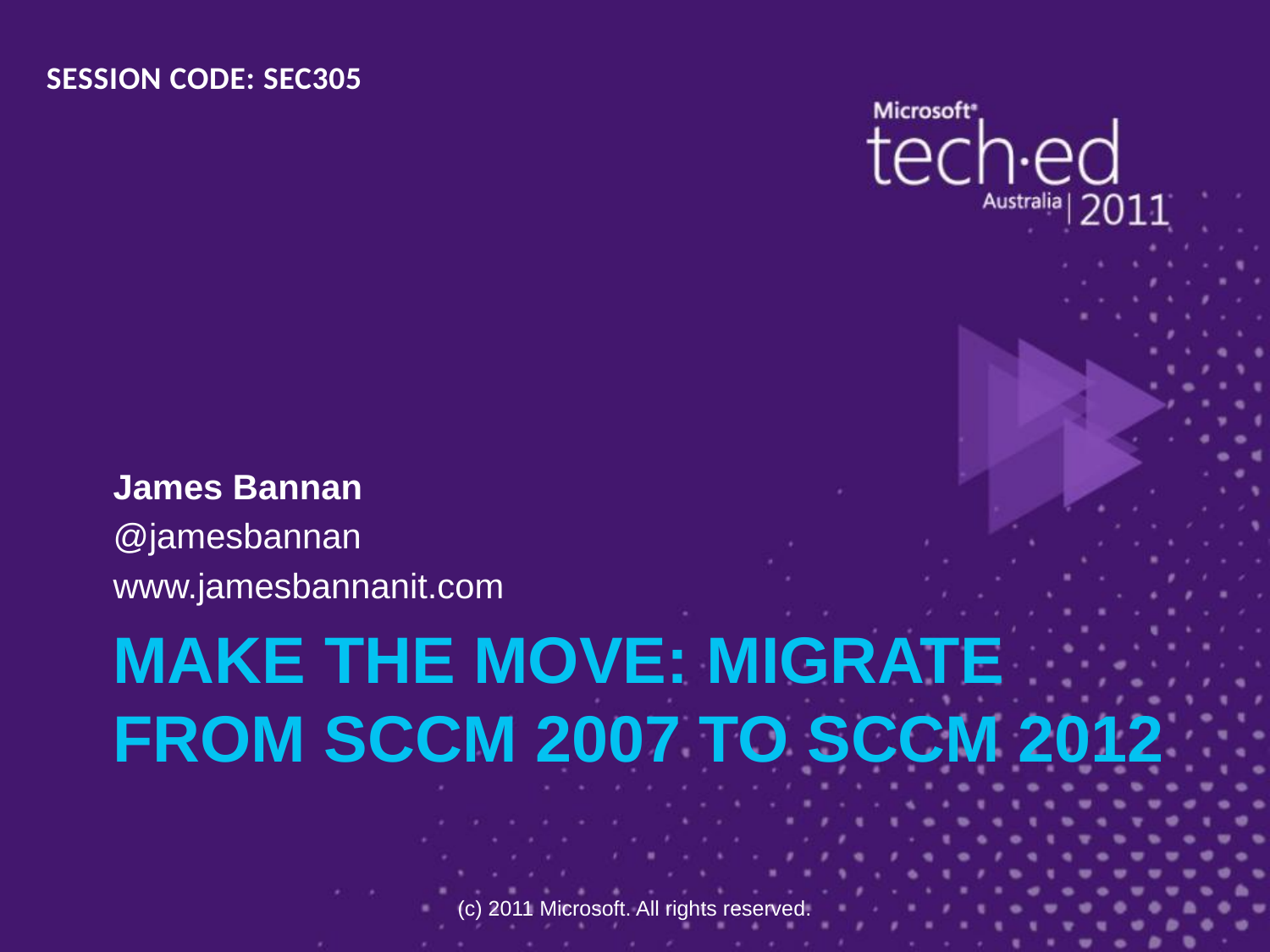

SESSION CODE: SEC305
James Bannan
@jamesbannan
www.jamesbannanit.com
# Make The Move: Migrate from SCCM 2007 to SCCM 2012
(c) 2011 Microsoft. All rights reserved.